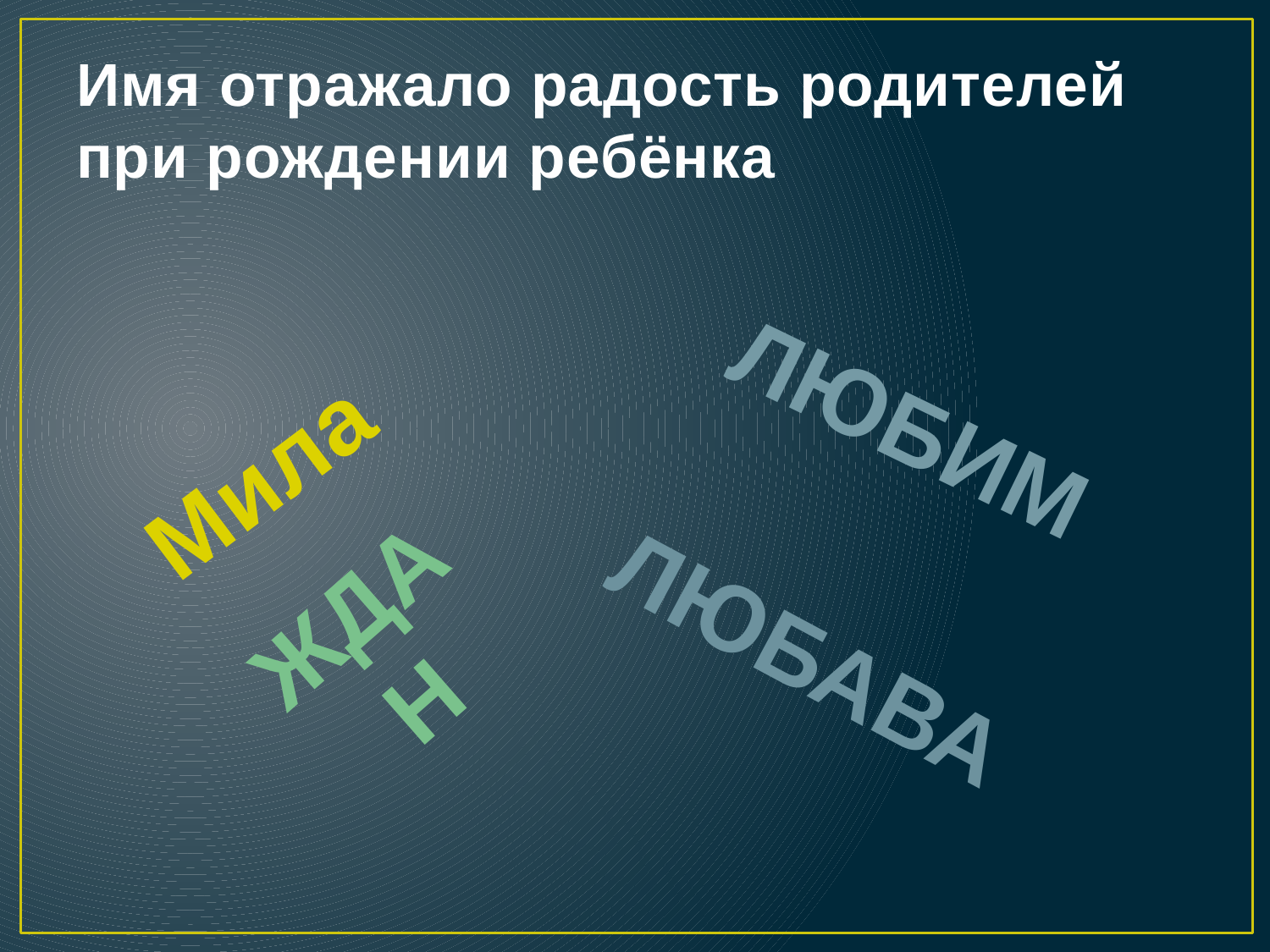

# Имя отражало радость родителей при рождении ребёнка

Любим
Мила
ждан
Любава